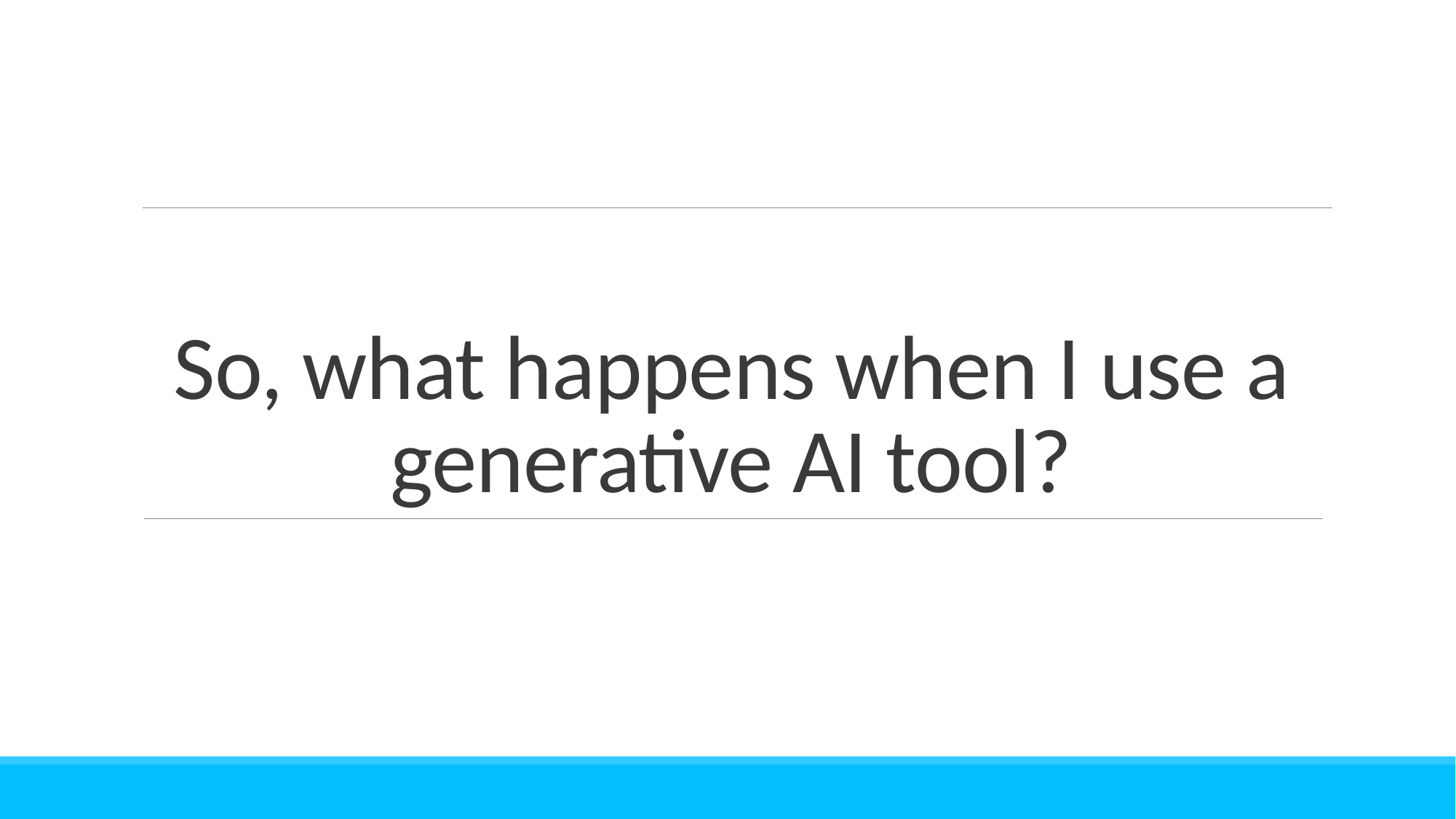

# So, what happens when I use a generative AI tool?